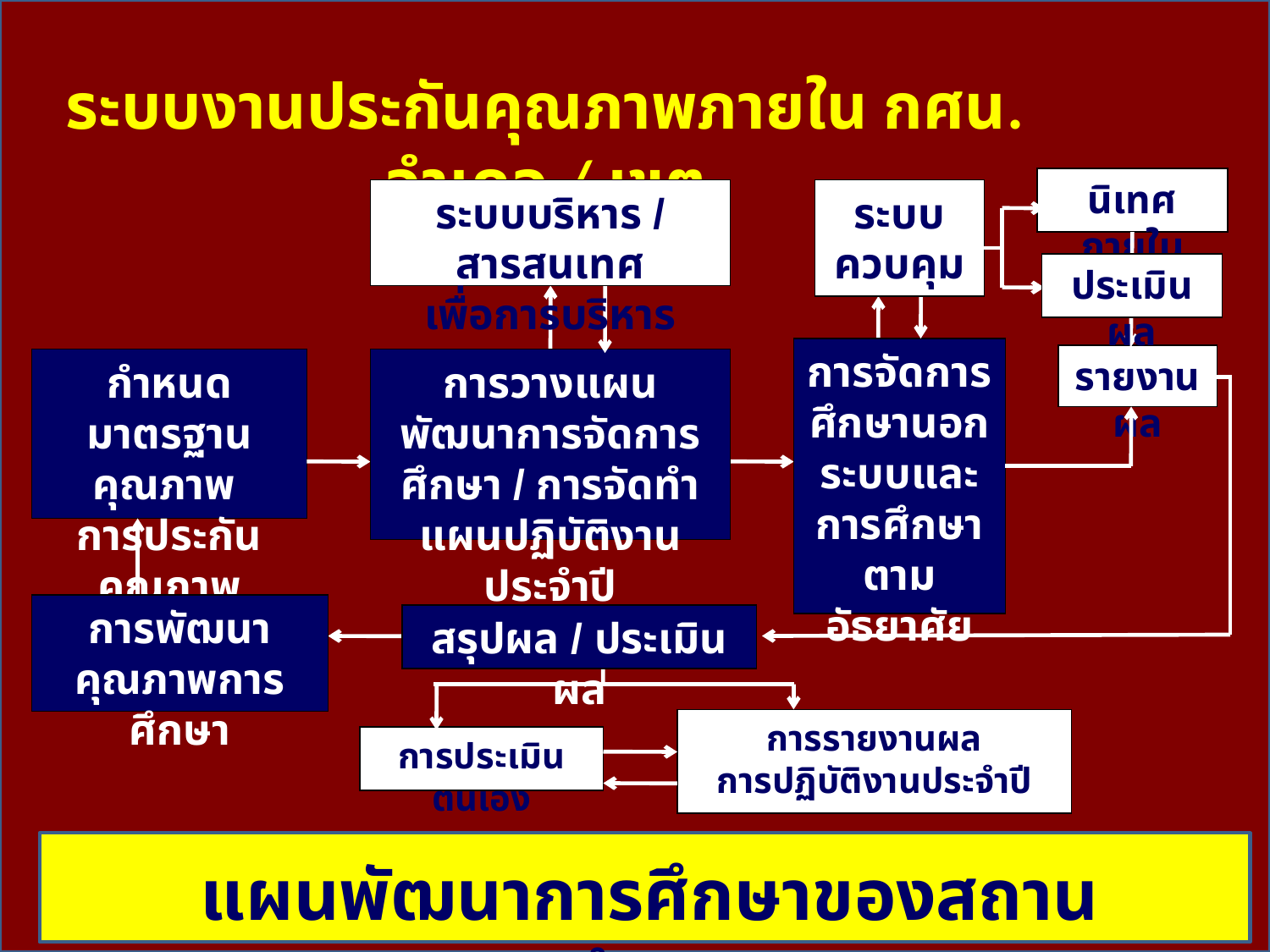

ระบบงานประกันคุณภาพภายใน กศน. อำเภอ / เขต
นิเทศภายใน
ระบบบริหาร / สารสนเทศ
เพื่อการบริหาร
ระบบควบคุม
ประเมินผล
การจัดการศึกษานอกระบบและการศึกษาตามอัธยาศัย
รายงานผล
กำหนดมาตรฐาน
คุณภาพ
การประกันคุณภาพ
การวางแผนพัฒนาการจัดการศึกษา / การจัดทำแผนปฏิบัติงานประจำปี
การพัฒนาคุณภาพการศึกษา
สรุปผล / ประเมินผล
การรายงานผล
การปฏิบัติงานประจำปี
การประเมินตนเอง

แผนพัฒนาการศึกษาของสถานศึกษา